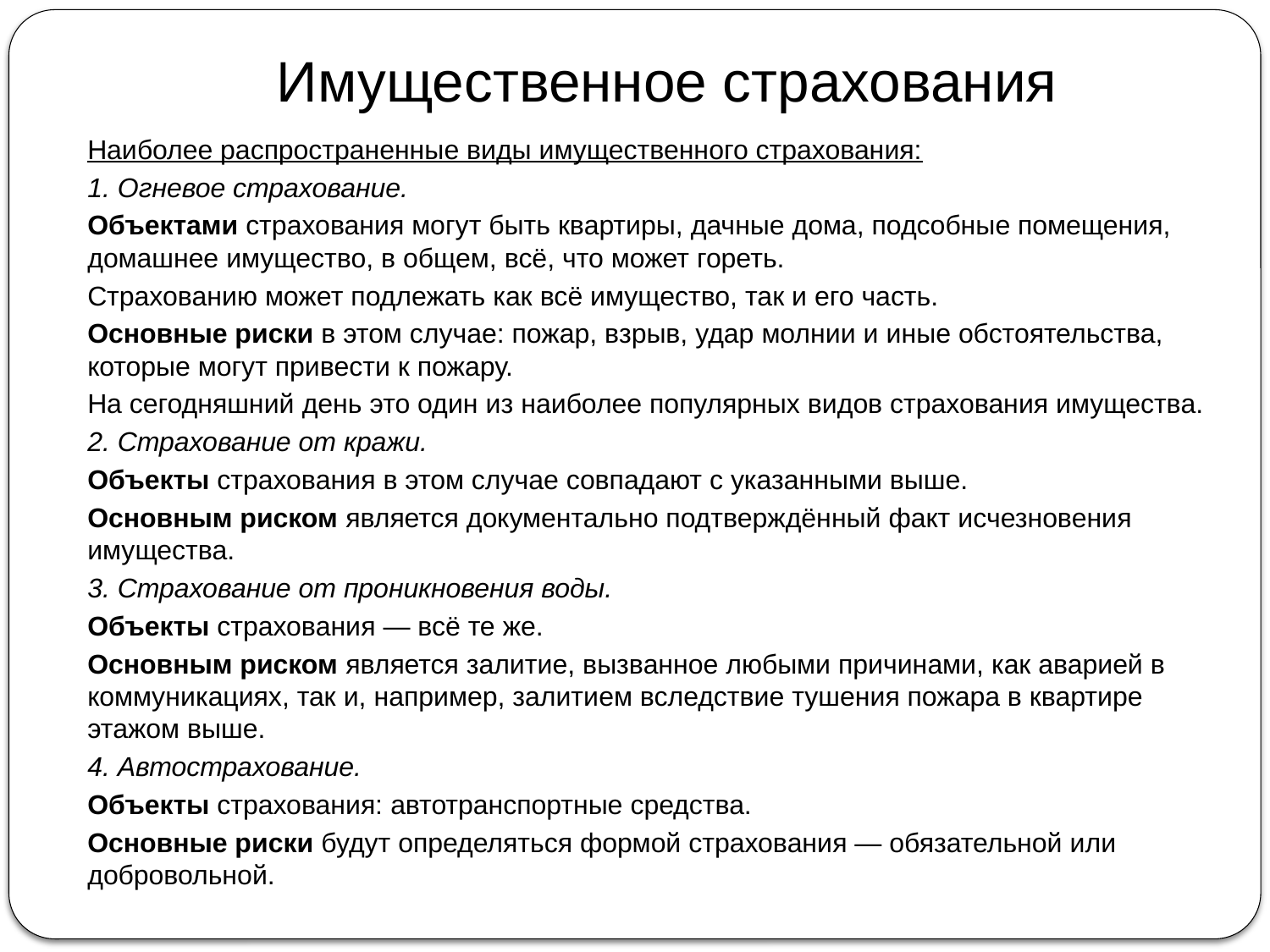

# Имущественное страхования
Наиболее распространенные виды имущественного страхования:
1. Огневое страхование.
Объектами страхования могут быть квартиры, дачные дома, подсобные помещения, домашнее имущество, в общем, всё, что может гореть.
Страхованию может подлежать как всё имущество, так и его часть.
Основные риски в этом случае: пожар, взрыв, удар молнии и иные обстоятельства, которые могут привести к пожару.
На сегодняшний день это один из наиболее популярных видов страхования имущества.
2. Страхование от кражи.
Объекты страхования в этом случае совпадают с указанными выше.
Основным риском является документально подтверждённый факт исчезновения имущества.
3. Страхование от проникновения воды.
Объекты страхования — всё те же.
Основным риском является залитие, вызванное любыми причинами, как аварией в коммуникациях, так и, например, залитием вследствие тушения пожара в квартире этажом выше.
4. Автострахование.
Объекты страхования: автотранспортные средства.
Основные риски будут определяться формой страхования — обязательной или добровольной.